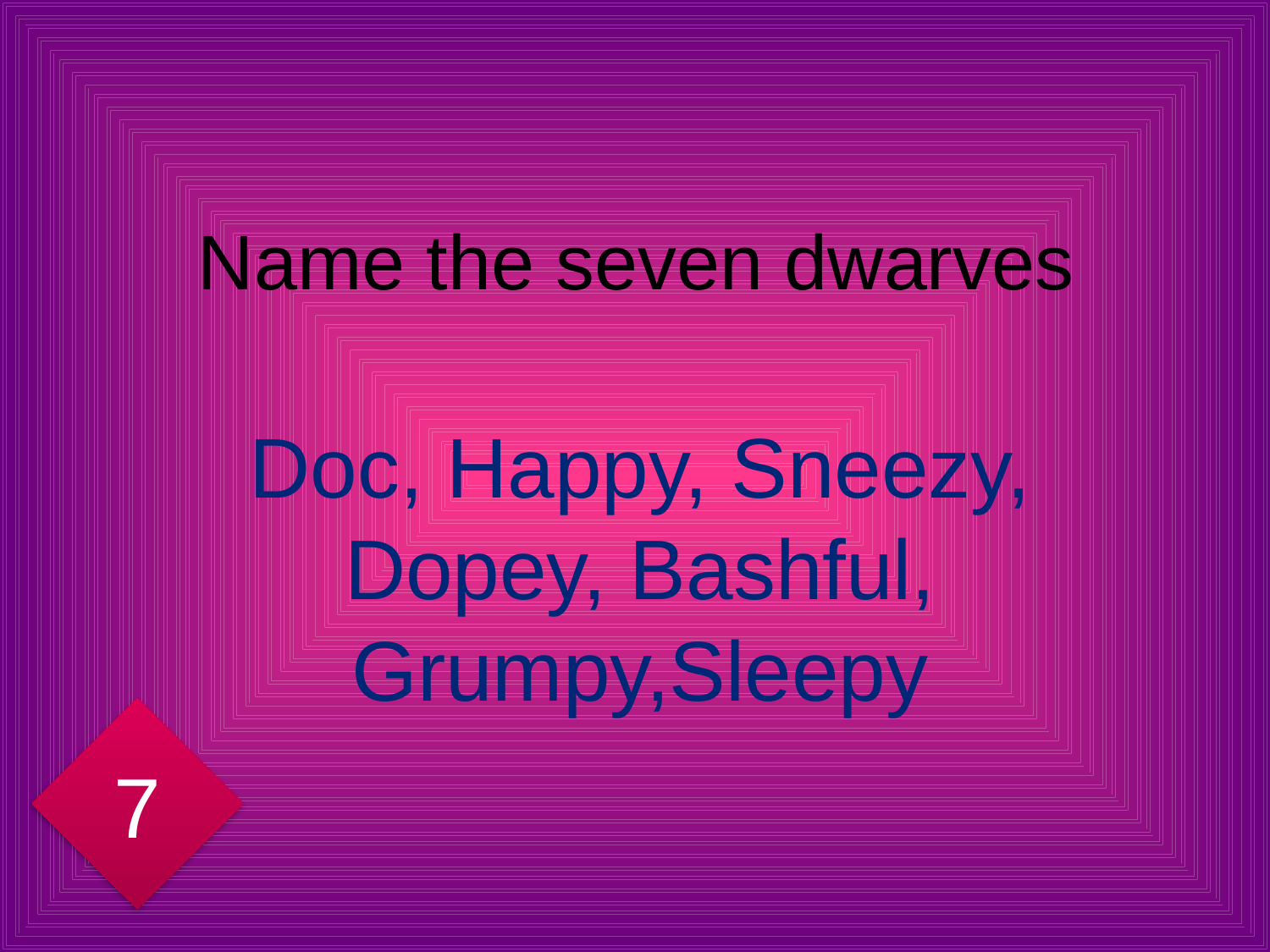

# Name the seven dwarves
Doc, Happy, Sneezy, Dopey, Bashful, Grumpy,Sleepy
7